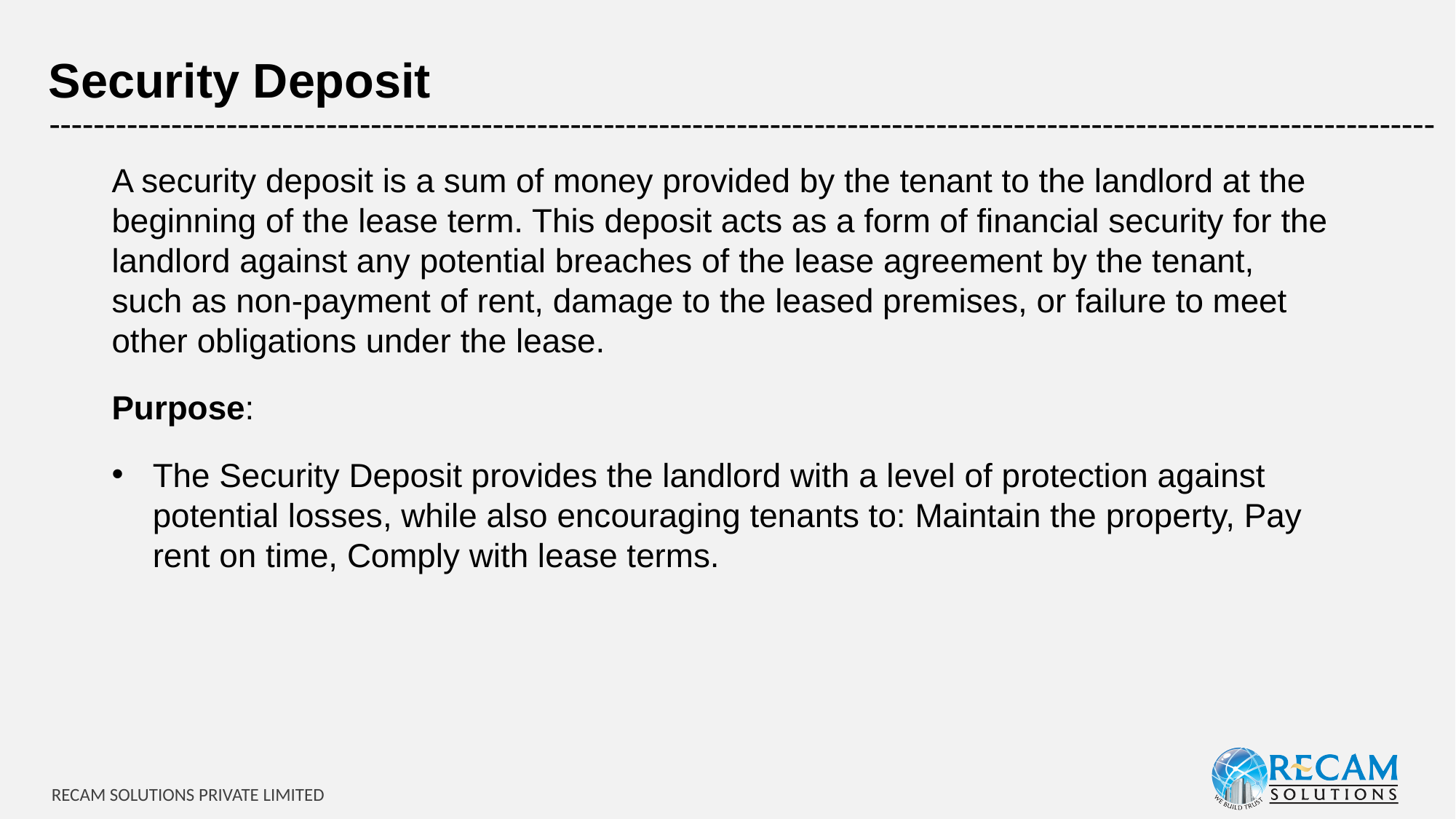

Security Deposit
-----------------------------------------------------------------------------------------------------------------------------
A security deposit is a sum of money provided by the tenant to the landlord at the beginning of the lease term. This deposit acts as a form of financial security for the landlord against any potential breaches of the lease agreement by the tenant, such as non-payment of rent, damage to the leased premises, or failure to meet other obligations under the lease.
Purpose:
The Security Deposit provides the landlord with a level of protection against potential losses, while also encouraging tenants to: Maintain the property, Pay rent on time, Comply with lease terms.
RECAM SOLUTIONS PRIVATE LIMITED